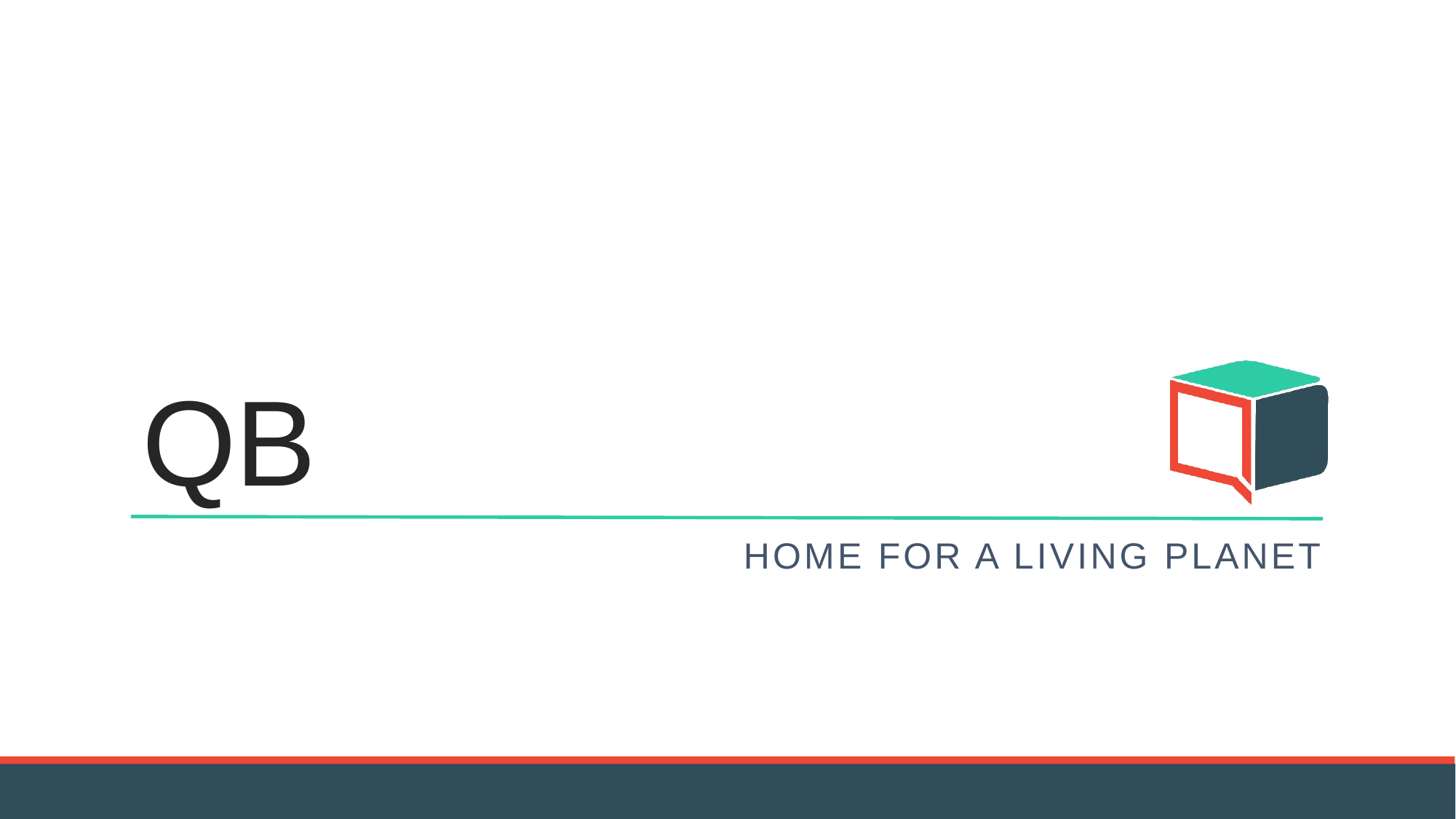

# QB
Home for a living planet